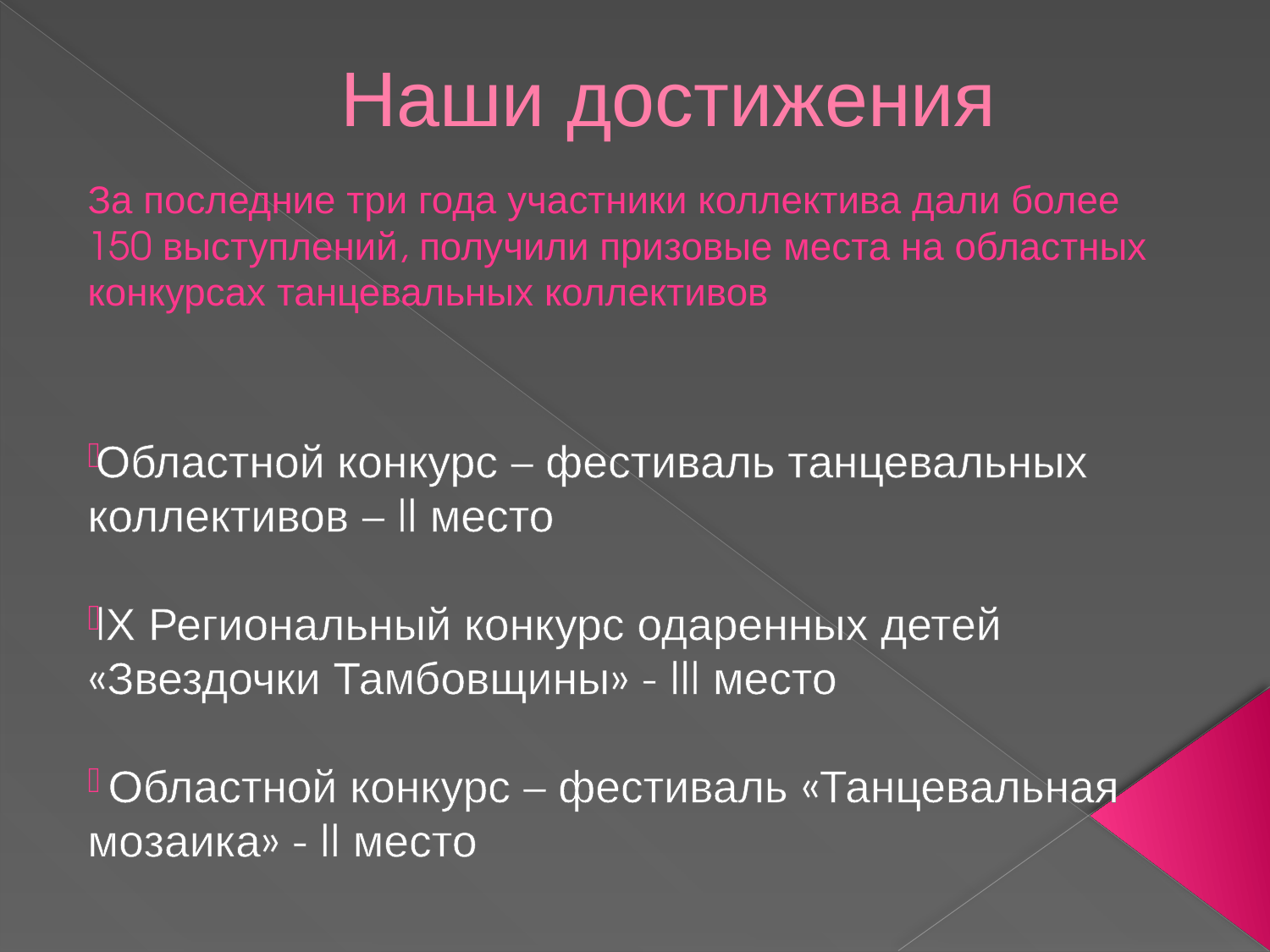

# Наши достижения
За последние три года участники коллектива дали более 150 выступлений, получили призовые места на областных конкурсах танцевальных коллективов

Областной конкурс – фестиваль танцевальных коллективов – II место

IХ Региональный конкурс одаренных детей «Звездочки Тамбовщины» - III место

 Областной конкурс – фестиваль «Танцевальная мозаика» - II место